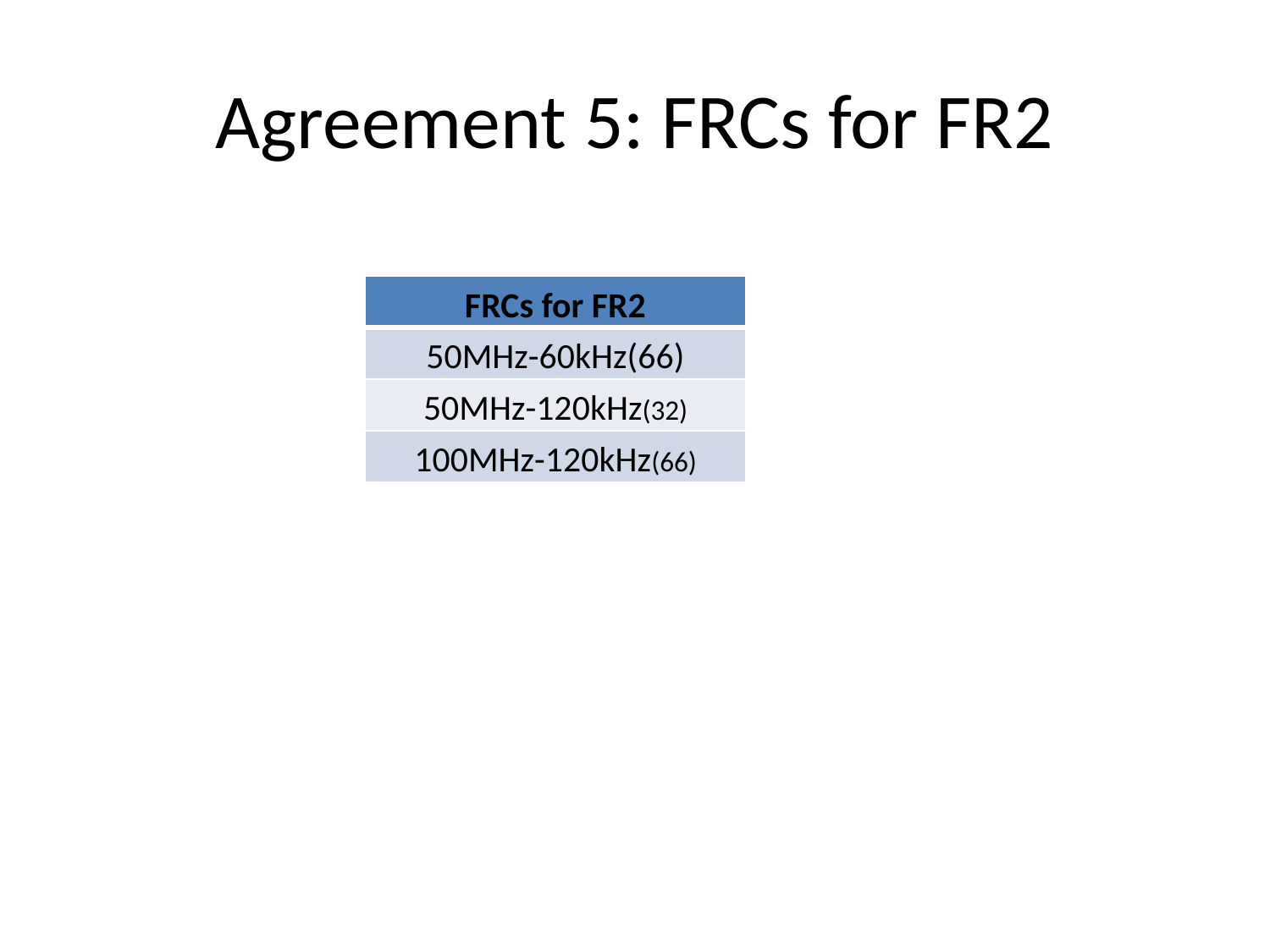

# Agreement 5: FRCs for FR2
| FRCs for FR2 |
| --- |
| 50MHz-60kHz(66) |
| 50MHz-120kHz(32) |
| 100MHz-120kHz(66) |